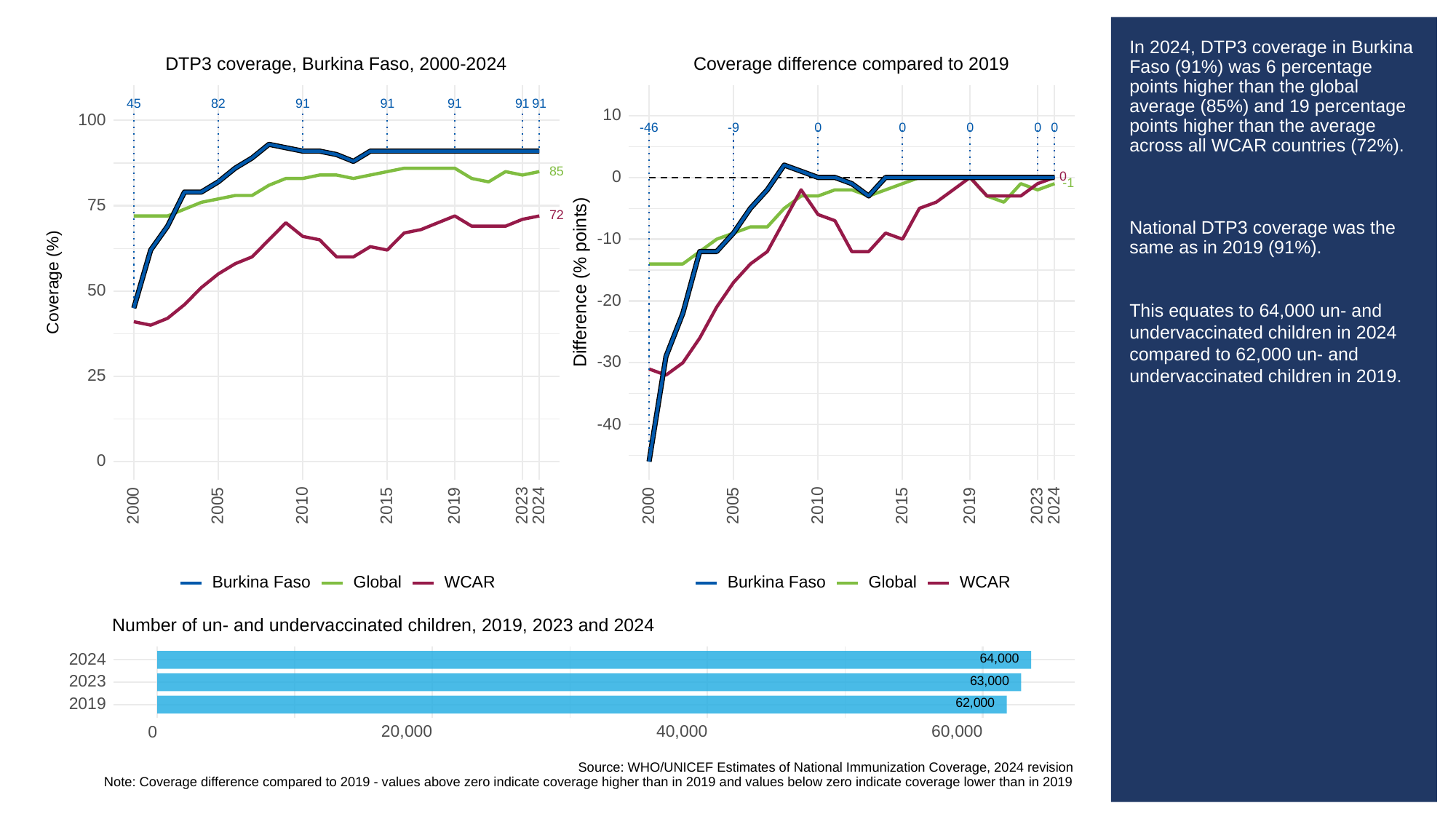

# In 2024, DTP3 coverage in Burkina Faso (91%) was 6 percentage points higher than the global average (85%) and 19 percentage points higher than the average across all WCAR countries (72%).

National DTP3 coverage was the same as in 2019 (91%).

This equates to 64,000 un- and undervaccinated children in 2024 compared to 62,000 un- and undervaccinated children in 2019.

Coverage difference compared to 2019
DTP3 coverage, Burkina Faso, 2000-2024

82
91
91
91
91
91
45
10

100

-46
-9
0
0
0
0
0

85

0
0

-1
75

72

-10

Difference (% points)
Coverage (%)
50

-20

-30

25

-40

0

2023
2023
2000
2005
2010
2015
2019
2024
2000
2005
2010
2015
2019
2024
Global
WCAR
Global
WCAR
Burkina Faso
Burkina Faso

Number of un- and undervaccinated children, 2019, 2023 and 2024

64,000
2024

63,000
2023

62,000
2019

20,000
40,000
60,000
0
Source: WHO/UNICEF Estimates of National Immunization Coverage, 2024 revision
Note: Coverage difference compared to 2019 - values above zero indicate coverage higher than in 2019 and values below zero indicate coverage lower than in 2019